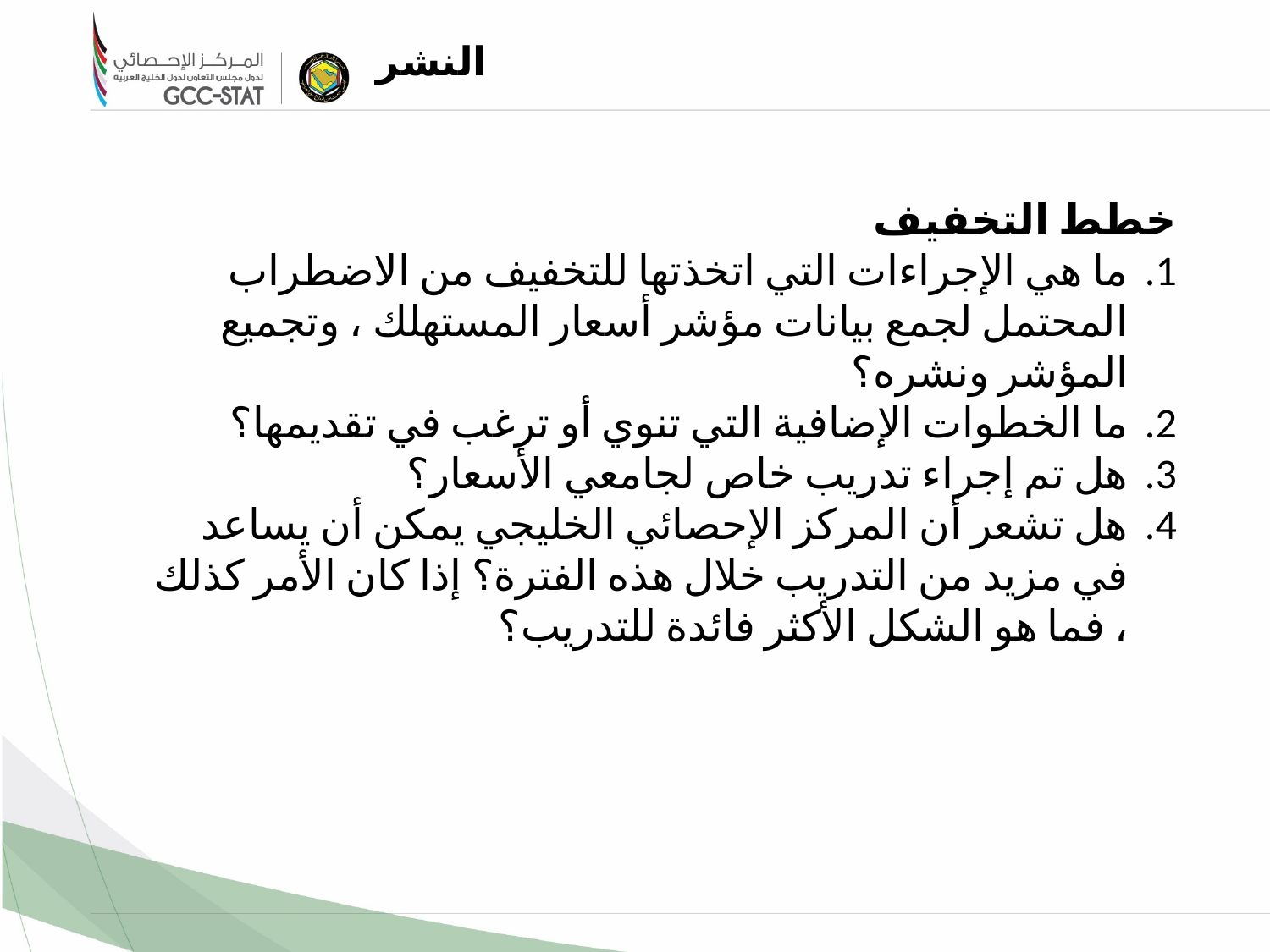

النشر
خطط التخفيف
ما هي الإجراءات التي اتخذتها للتخفيف من الاضطراب المحتمل لجمع بيانات مؤشر أسعار المستهلك ، وتجميع المؤشر ونشره؟
ما الخطوات الإضافية التي تنوي أو ترغب في تقديمها؟
هل تم إجراء تدريب خاص لجامعي الأسعار؟
هل تشعر أن المركز الإحصائي الخليجي يمكن أن يساعد في مزيد من التدريب خلال هذه الفترة؟ إذا كان الأمر كذلك ، فما هو الشكل الأكثر فائدة للتدريب؟